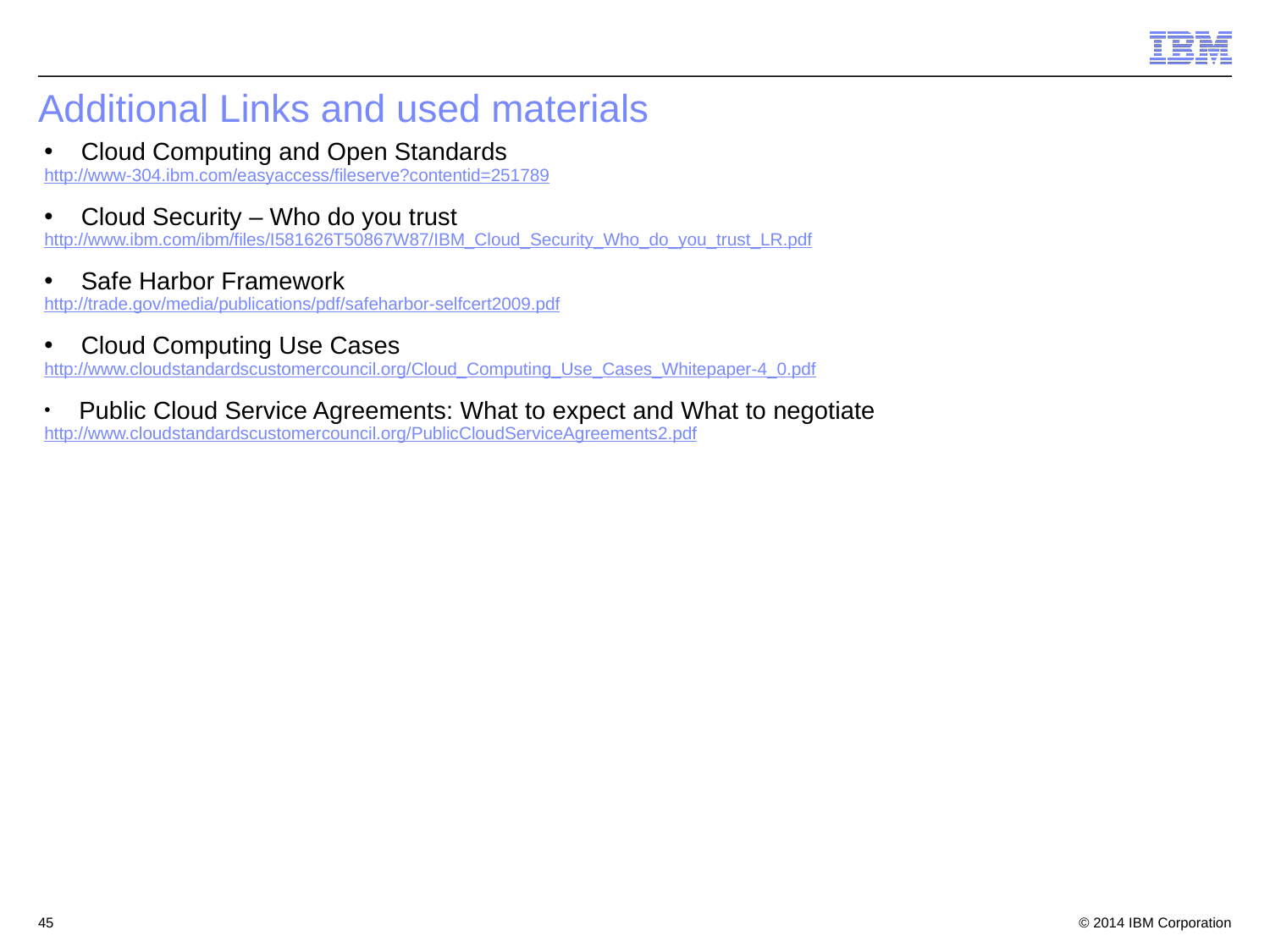

# Additional Links and used materials
 Cloud Computing and Open Standards
http://www-304.ibm.com/easyaccess/fileserve?contentid=251789
 Cloud Security – Who do you trust
http://www.ibm.com/ibm/files/I581626T50867W87/IBM_Cloud_Security_Who_do_you_trust_LR.pdf

 Safe Harbor Framework
http://trade.gov/media/publications/pdf/safeharbor-selfcert2009.pdf

 Cloud Computing Use Cases
http://www.cloudstandardscustomercouncil.org/Cloud_Computing_Use_Cases_Whitepaper-4_0.pdf

 Public Cloud Service Agreements: What to expect and What to negotiate
http://www.cloudstandardscustomercouncil.org/PublicCloudServiceAgreements2.pdf

45